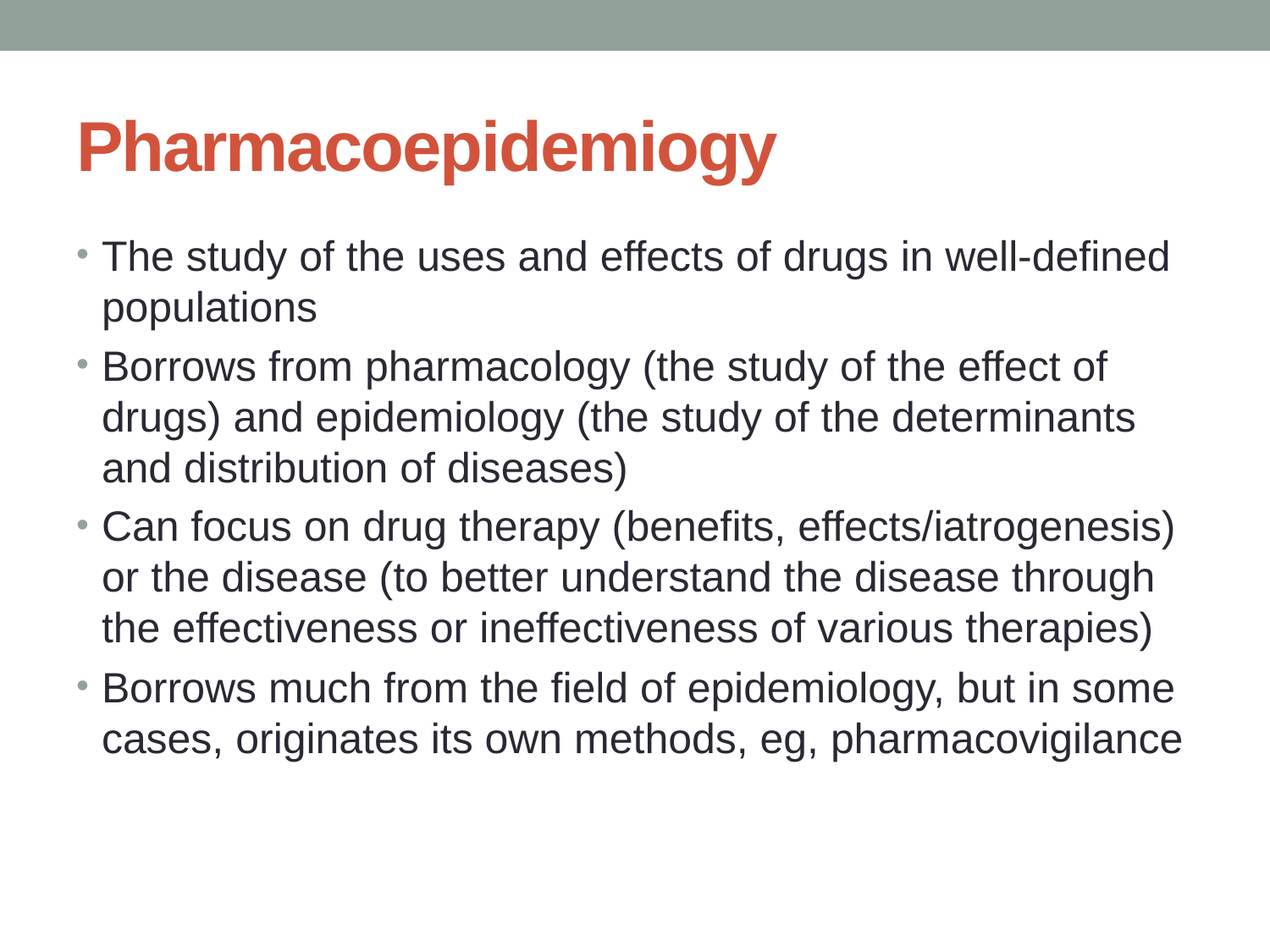

# Pharmacoepidemiogy
The study of the uses and effects of drugs in well-defined populations
Borrows from pharmacology (the study of the effect of drugs) and epidemiology (the study of the determinants and distribution of diseases)
Can focus on drug therapy (benefits, effects/iatrogenesis) or the disease (to better understand the disease through the effectiveness or ineffectiveness of various therapies)
Borrows much from the field of epidemiology, but in some cases, originates its own methods, eg, pharmacovigilance